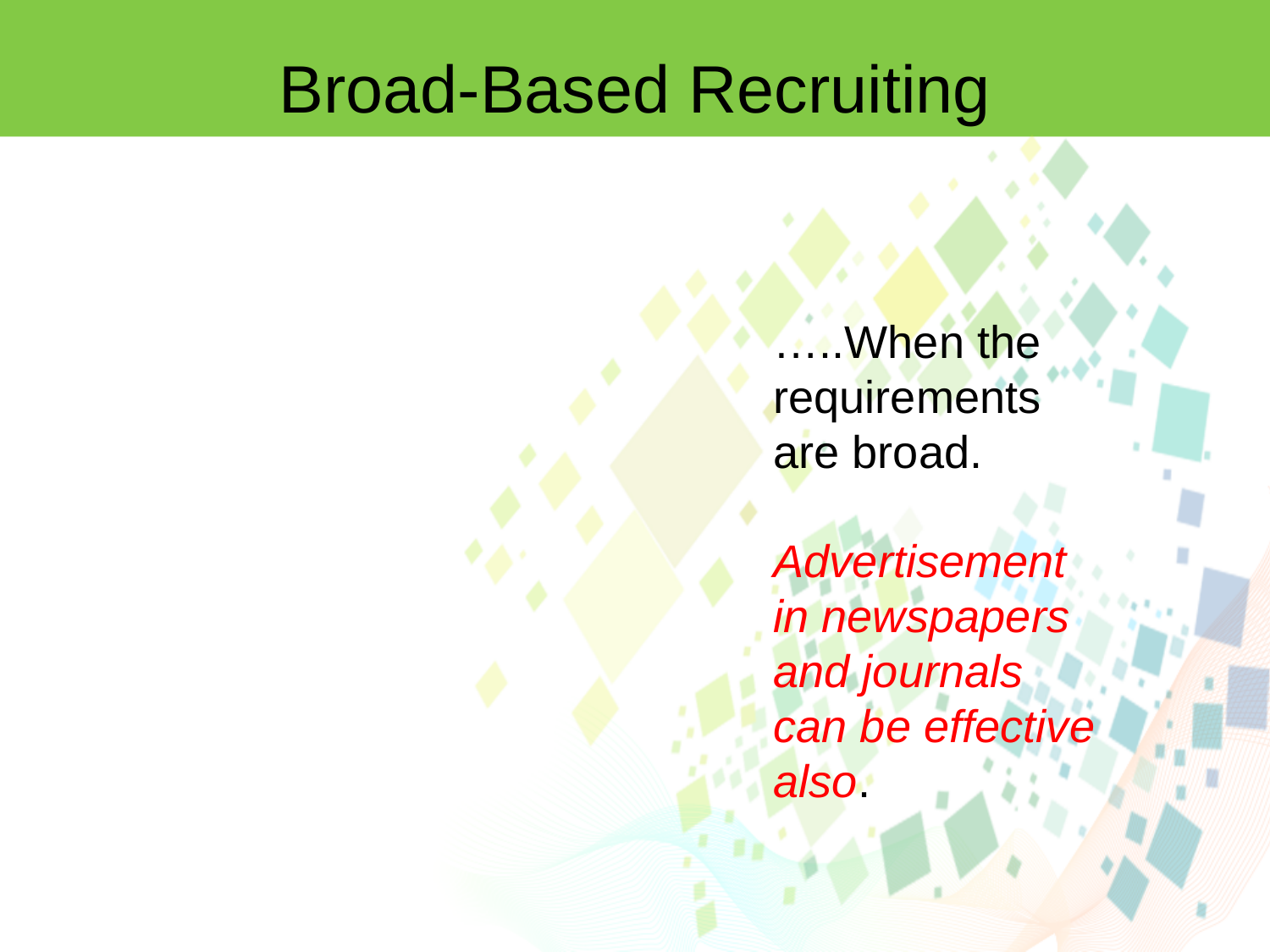

Broad-Based Recruiting
…..When the requirements are broad.

Advertisement in newspapers and journals can be effective also.